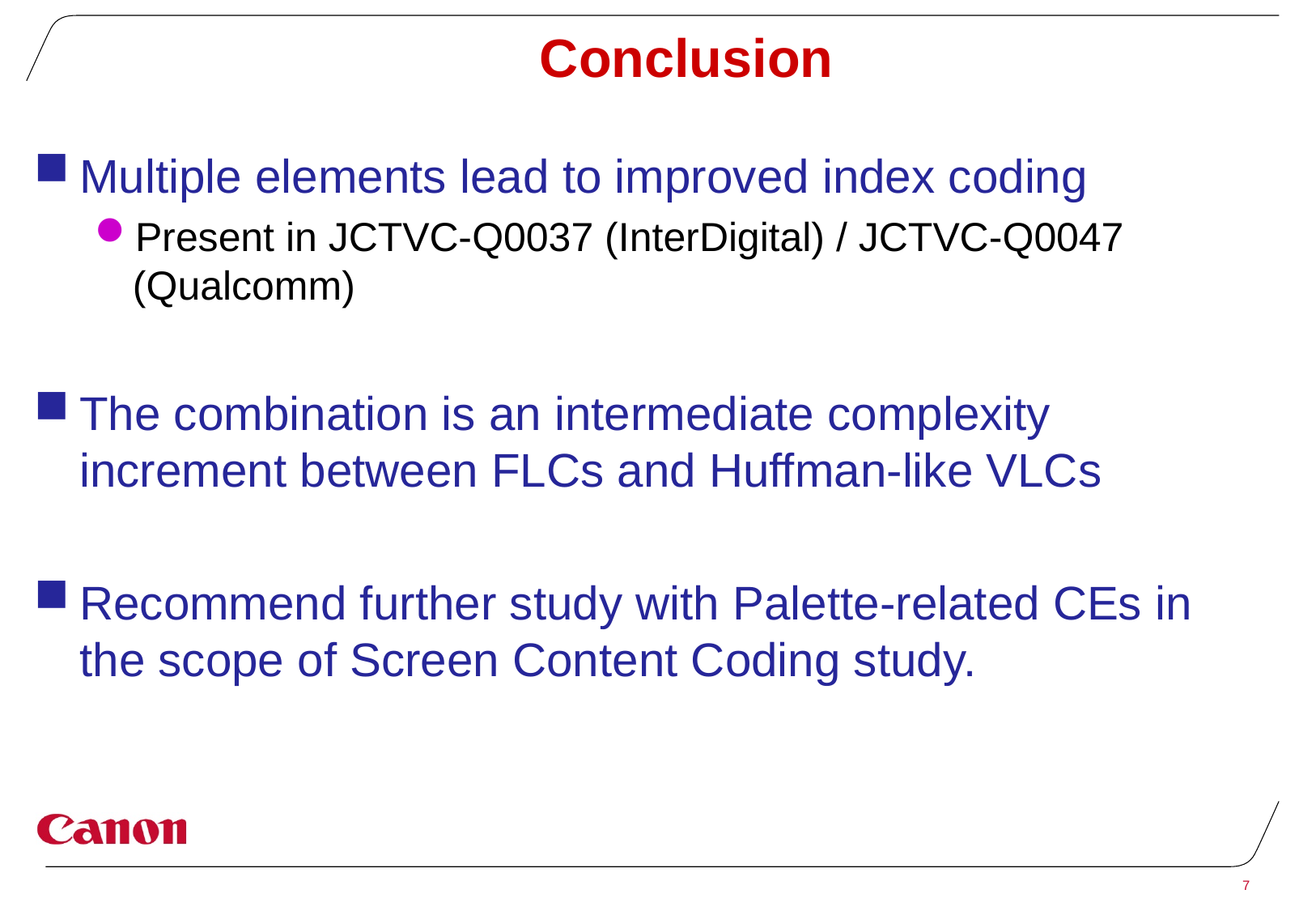

# Conclusion
Multiple elements lead to improved index coding
Present in JCTVC-Q0037 (InterDigital) / JCTVC-Q0047 (Qualcomm)

The combination is an intermediate complexity increment between FLCs and Huffman-like VLCs

Recommend further study with Palette-related CEs in the scope of Screen Content Coding study.
7